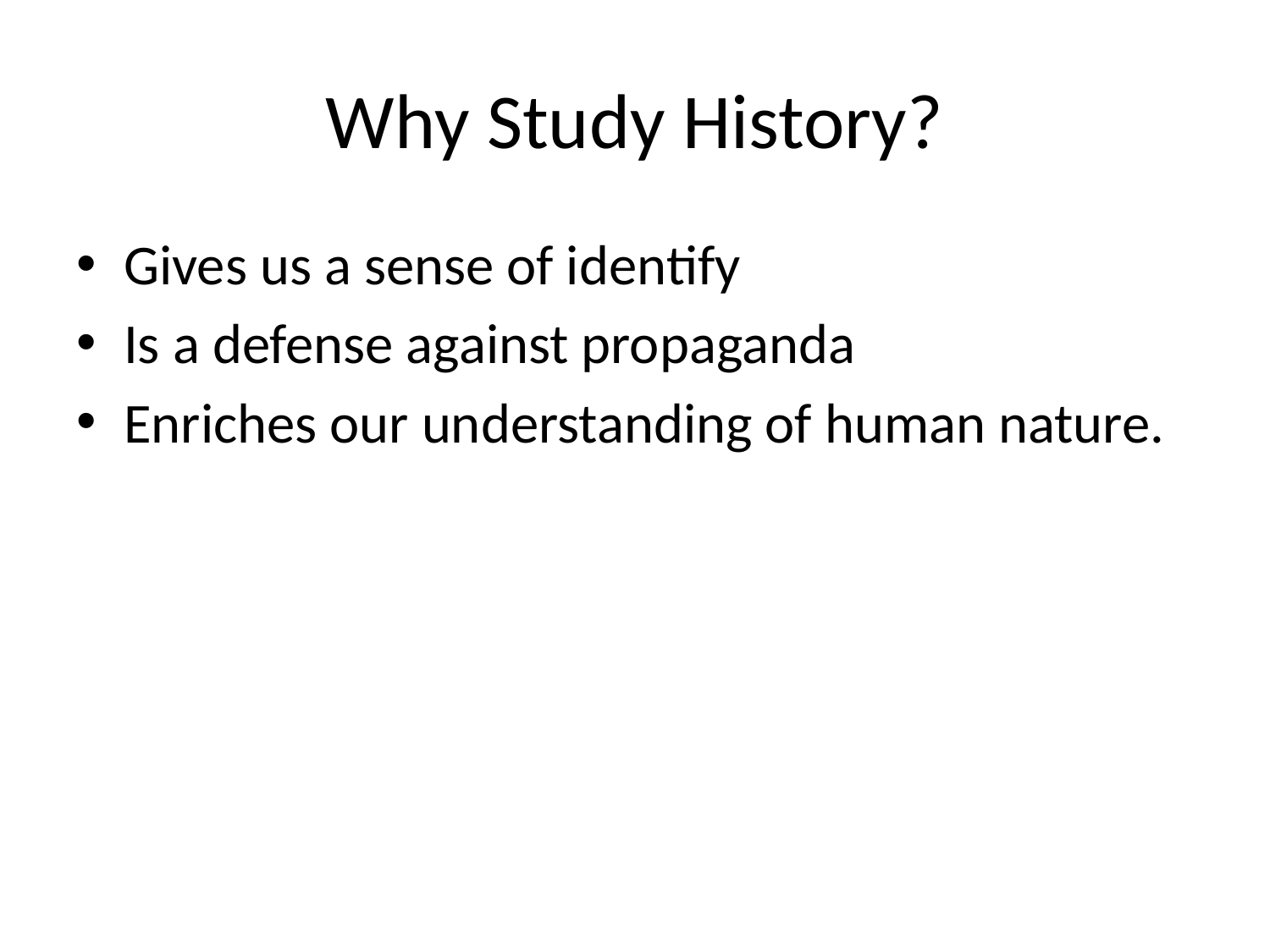

# Why Study History?
Gives us a sense of identify
Is a defense against propaganda
Enriches our understanding of human nature.